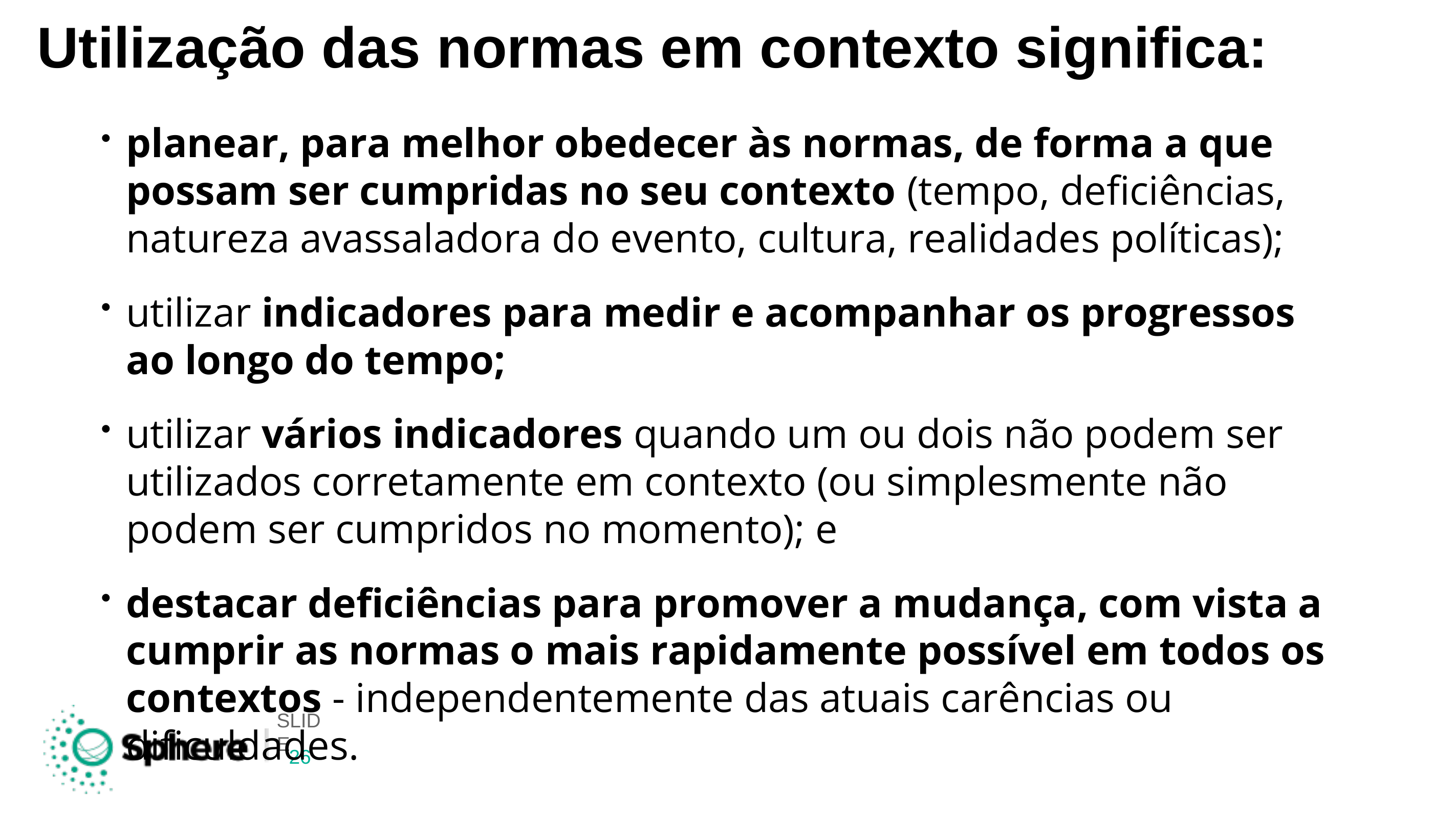

# Utilização das normas em contexto significa:
planear, para melhor obedecer às normas, de forma a que possam ser cumpridas no seu contexto (tempo, deficiências, natureza avassaladora do evento, cultura, realidades políticas);
utilizar indicadores para medir e acompanhar os progressos ao longo do tempo;
utilizar vários indicadores quando um ou dois não podem ser utilizados corretamente em contexto (ou simplesmente não podem ser cumpridos no momento); e
destacar deficiências para promover a mudança, com vista a cumprir as normas o mais rapidamente possível em todos os contextos - independentemente das atuais carências ou dificuldades.

26